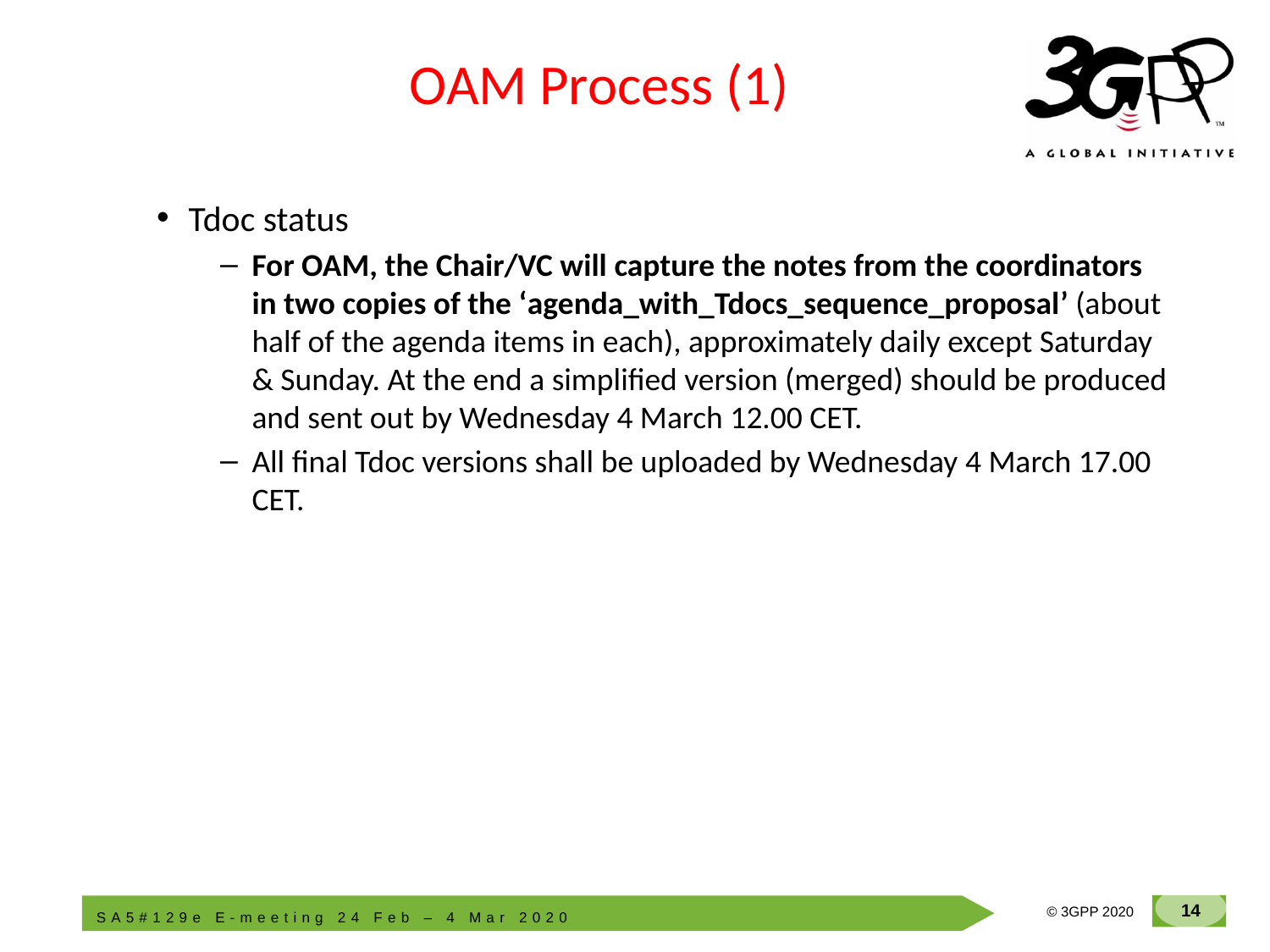

# OAM Process (1)
Tdoc status
For OAM, the Chair/VC will capture the notes from the coordinators in two copies of the ‘agenda_with_Tdocs_sequence_proposal’ (about half of the agenda items in each), approximately daily except Saturday & Sunday. At the end a simplified version (merged) should be produced and sent out by Wednesday 4 March 12.00 CET.
All final Tdoc versions shall be uploaded by Wednesday 4 March 17.00 CET.